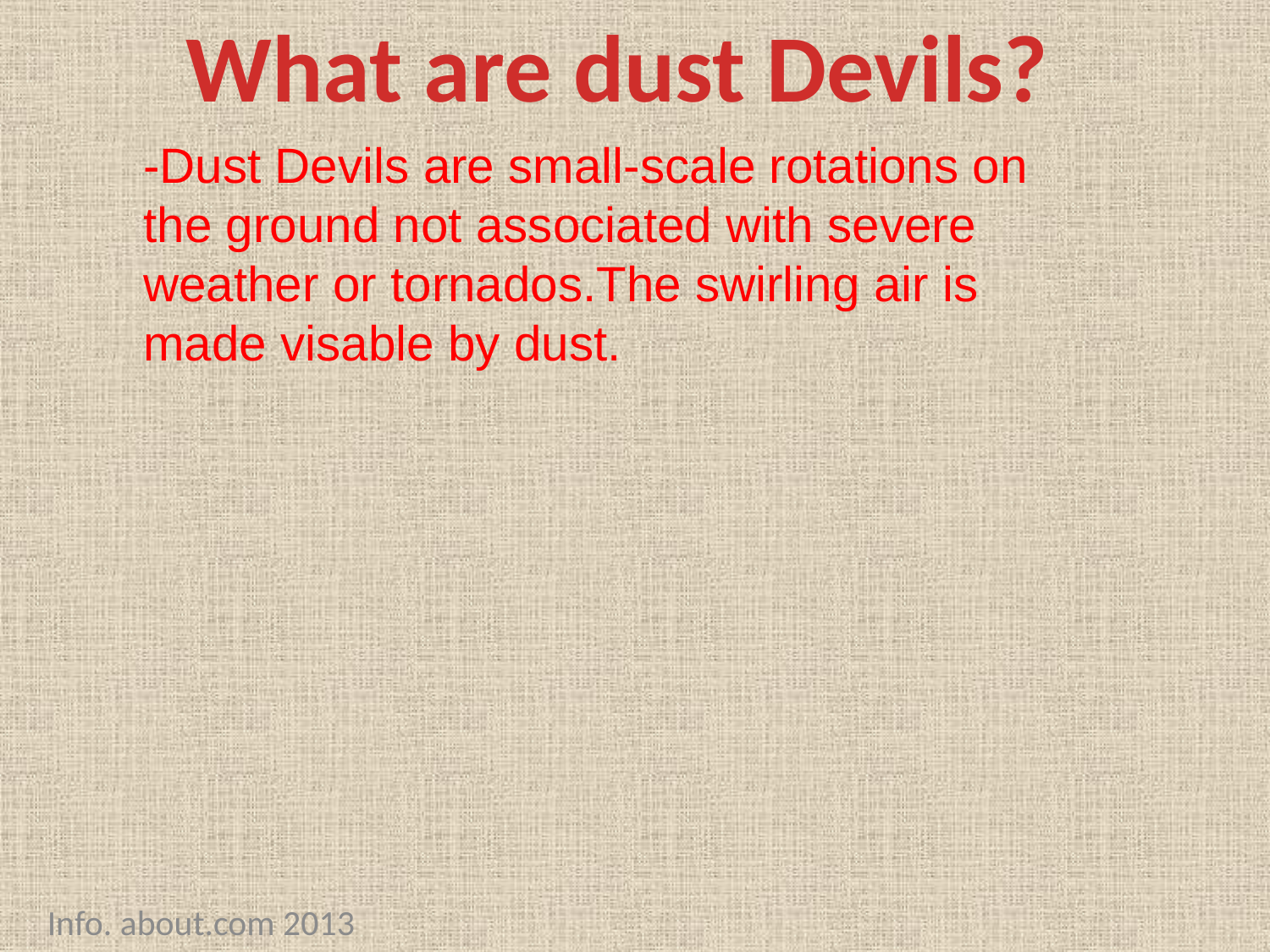

What are dust Devils?
-Dust Devils are small-scale rotations on the ground not associated with severe weather or tornados.The swirling air is made visable by dust.
Info. about.com 2013